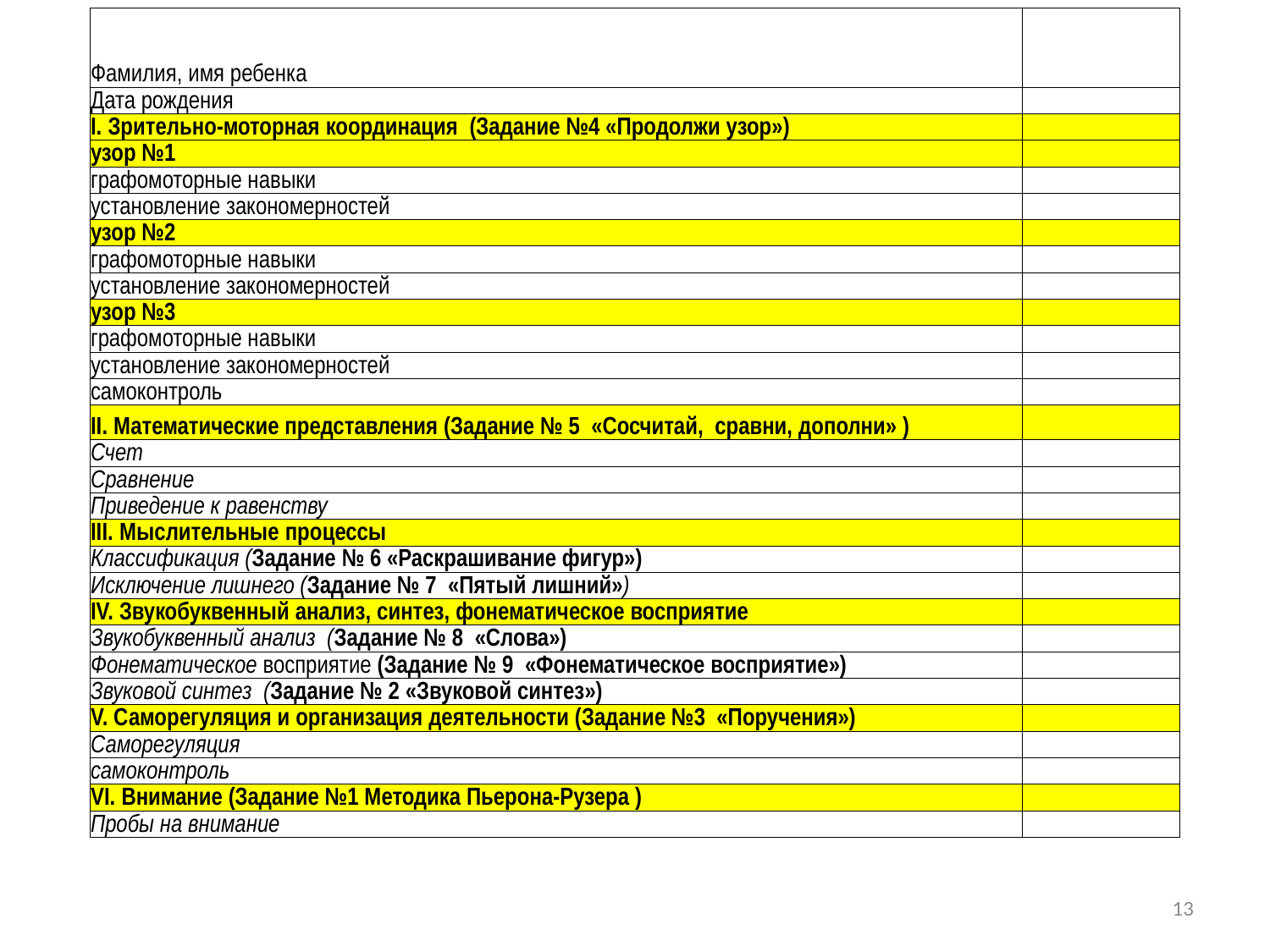

| Фамилия, имя ребенка |  |
| --- | --- |
| Дата рождения |  |
| I. Зрительно-моторная координация (Задание №4 «Продолжи узор») |  |
| узор №1 |  |
| графомоторные навыки |  |
| установление закономерностей |  |
| узор №2 |  |
| графомоторные навыки |  |
| установление закономерностей |  |
| узор №3 |  |
| графомоторные навыки |  |
| установление закономерностей |  |
| самоконтроль |  |
| II. Математические представления (Задание № 5 «Сосчитай, сравни, дополни» ) |  |
| Счет |  |
| Сравнение |  |
| Приведение к равенству |  |
| III. Мыслительные процессы |  |
| Классификация (Задание № 6 «Раскрашивание фигур») |  |
| Исключение лишнего (Задание № 7 «Пятый лишний») |  |
| IV. Звукобуквенный анализ, синтез, фонематическое восприятие |  |
| Звукобуквенный анализ (Задание № 8 «Слова») |  |
| Фонематическое восприятие (Задание № 9 «Фонематическое восприятие») |  |
| Звуковой синтез (Задание № 2 «Звуковой синтез») |  |
| V. Саморегуляция и организация деятельности (Задание №3 «Поручения») |  |
| Саморегуляция |  |
| самоконтроль |  |
| VI. Внимание (Задание №1 Методика Пьерона-Рузера ) |  |
| Пробы на внимание |  |
13